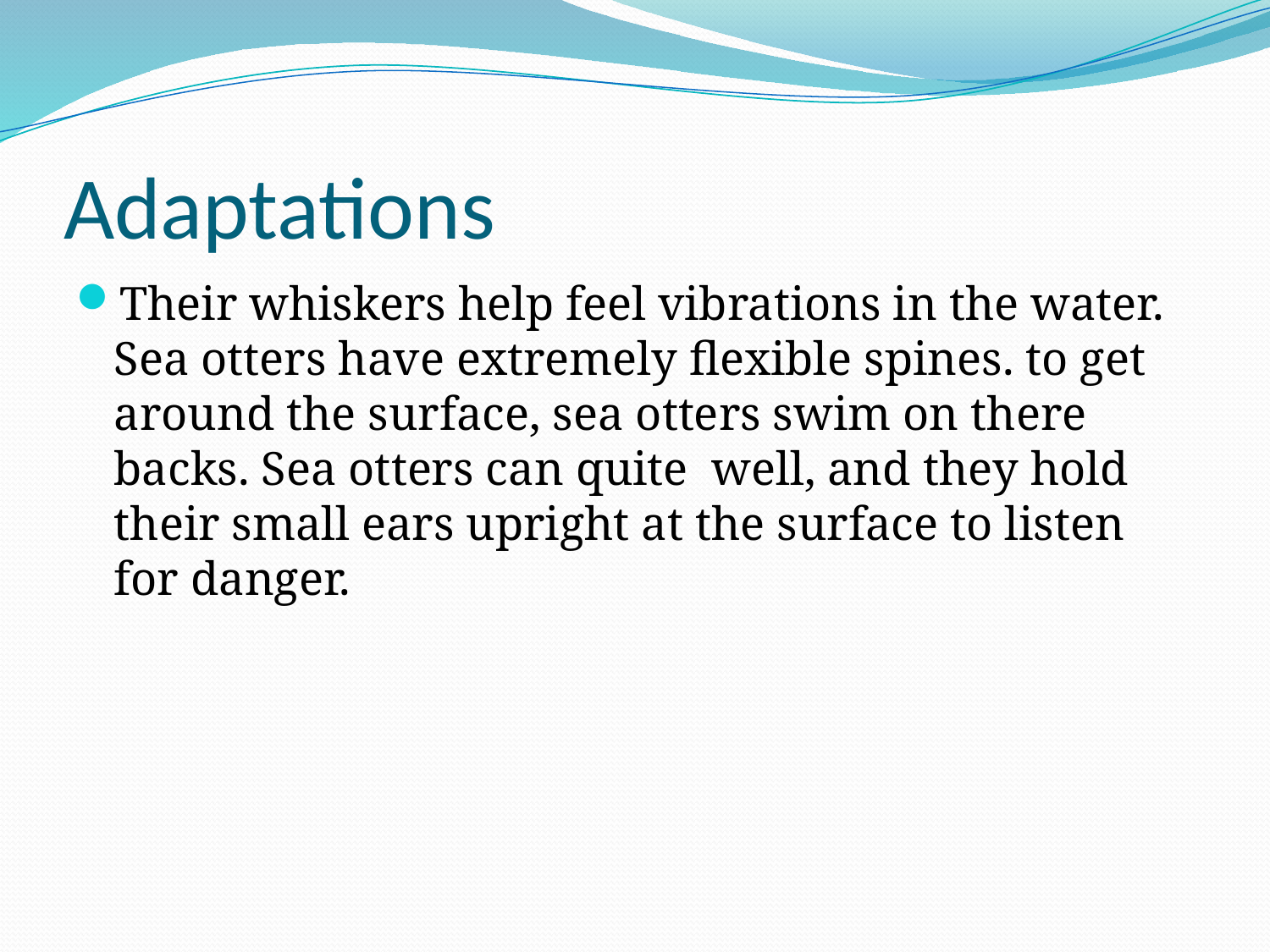

# Adaptations
Their whiskers help feel vibrations in the water. Sea otters have extremely flexible spines. to get around the surface, sea otters swim on there backs. Sea otters can quite  well, and they hold their small ears upright at the surface to listen for danger.